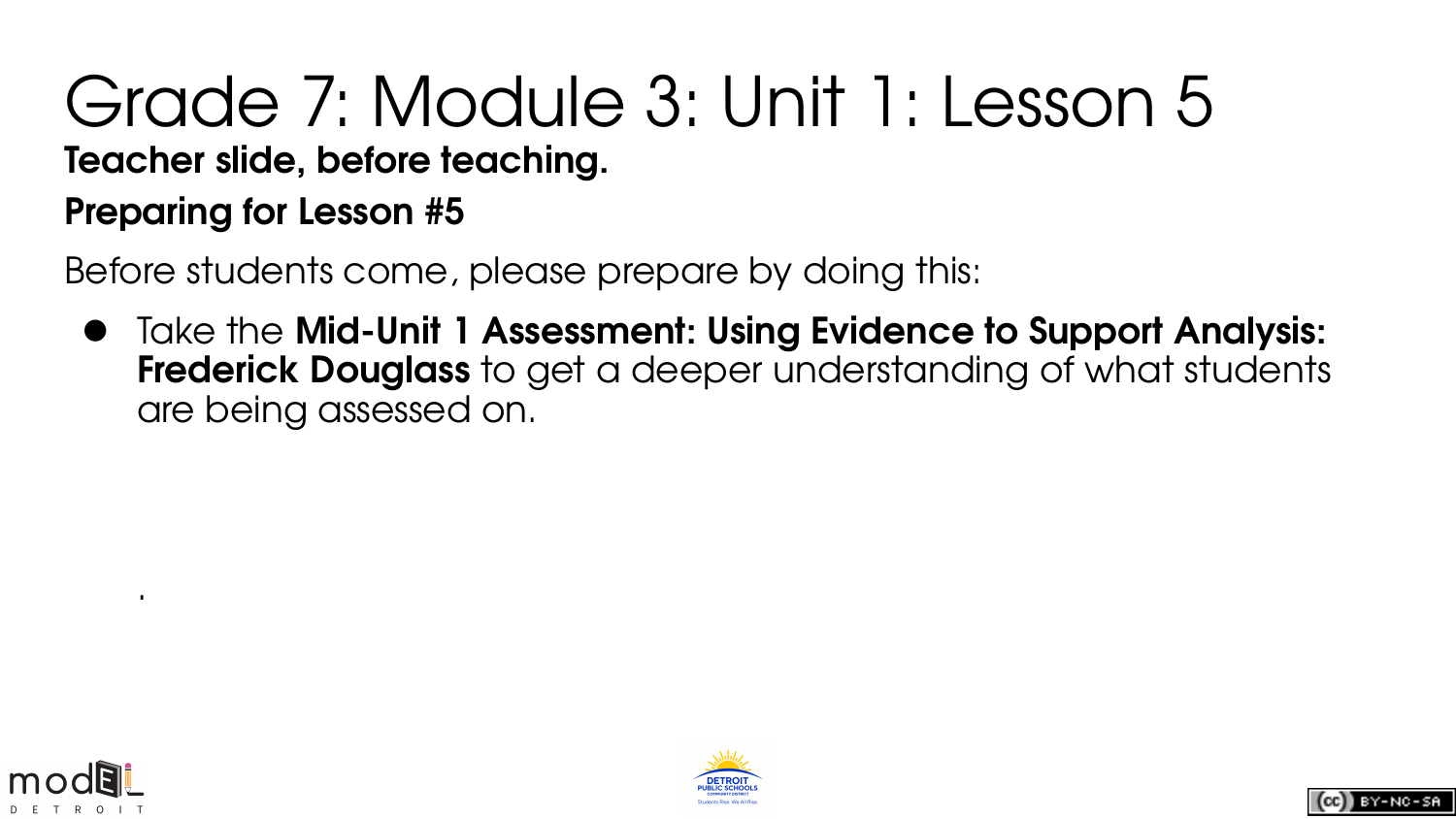

Grade 7: Module 3: Unit 1: Lesson 5
Teacher slide, before teaching.
Preparing for Lesson #5
Before students come, please prepare by doing this:
Take the Mid-Unit 1 Assessment: Using Evidence to Support Analysis:  Frederick Douglass to get a deeper understanding of what students are being assessed on.

.